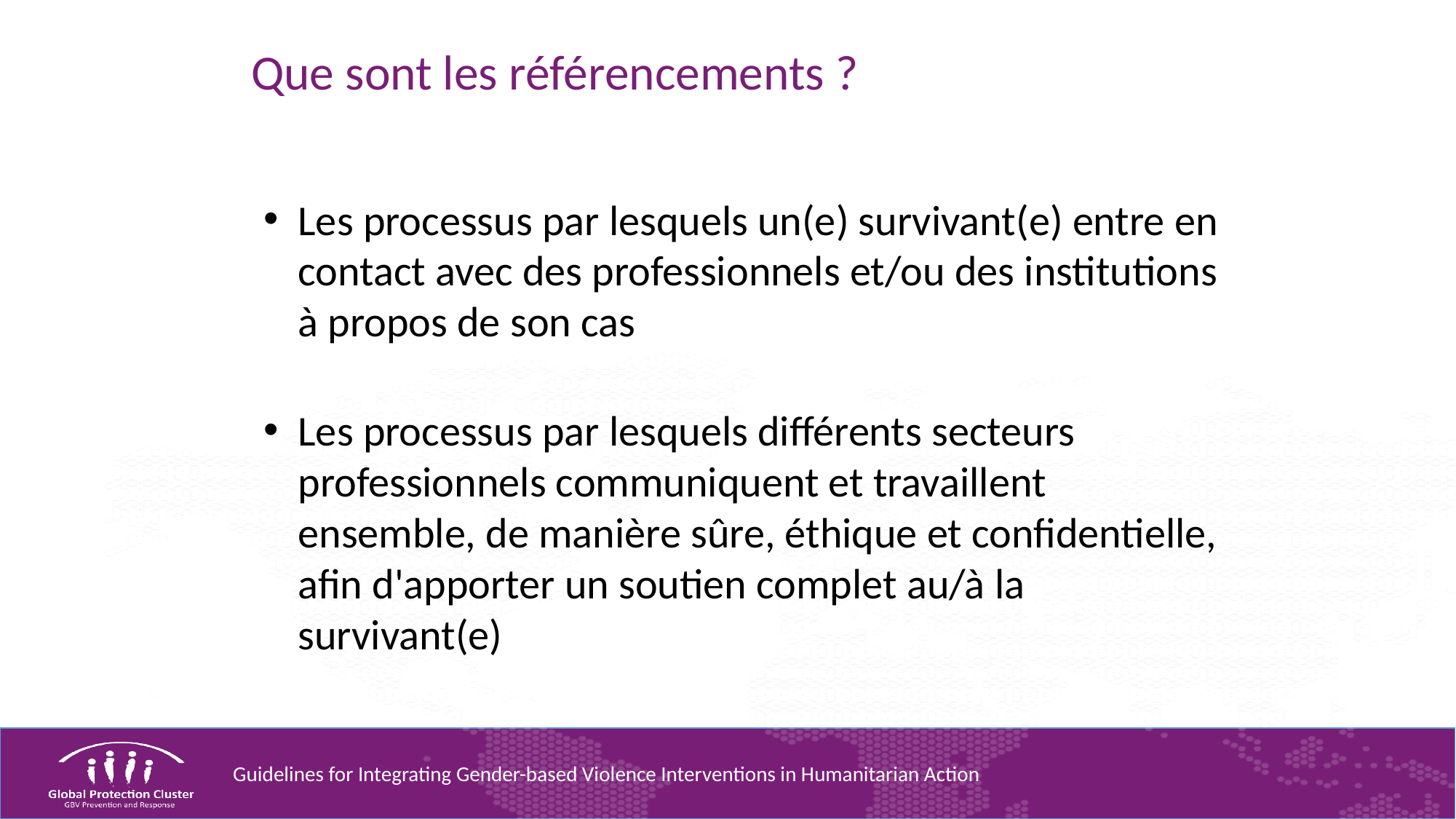

# Que sont les référencements ?
Les processus par lesquels un(e) survivant(e) entre en contact avec des professionnels et/ou des institutions à propos de son cas

Les processus par lesquels différents secteurs professionnels communiquent et travaillent ensemble, de manière sûre, éthique et confidentielle, afin d'apporter un soutien complet au/à la survivant(e)